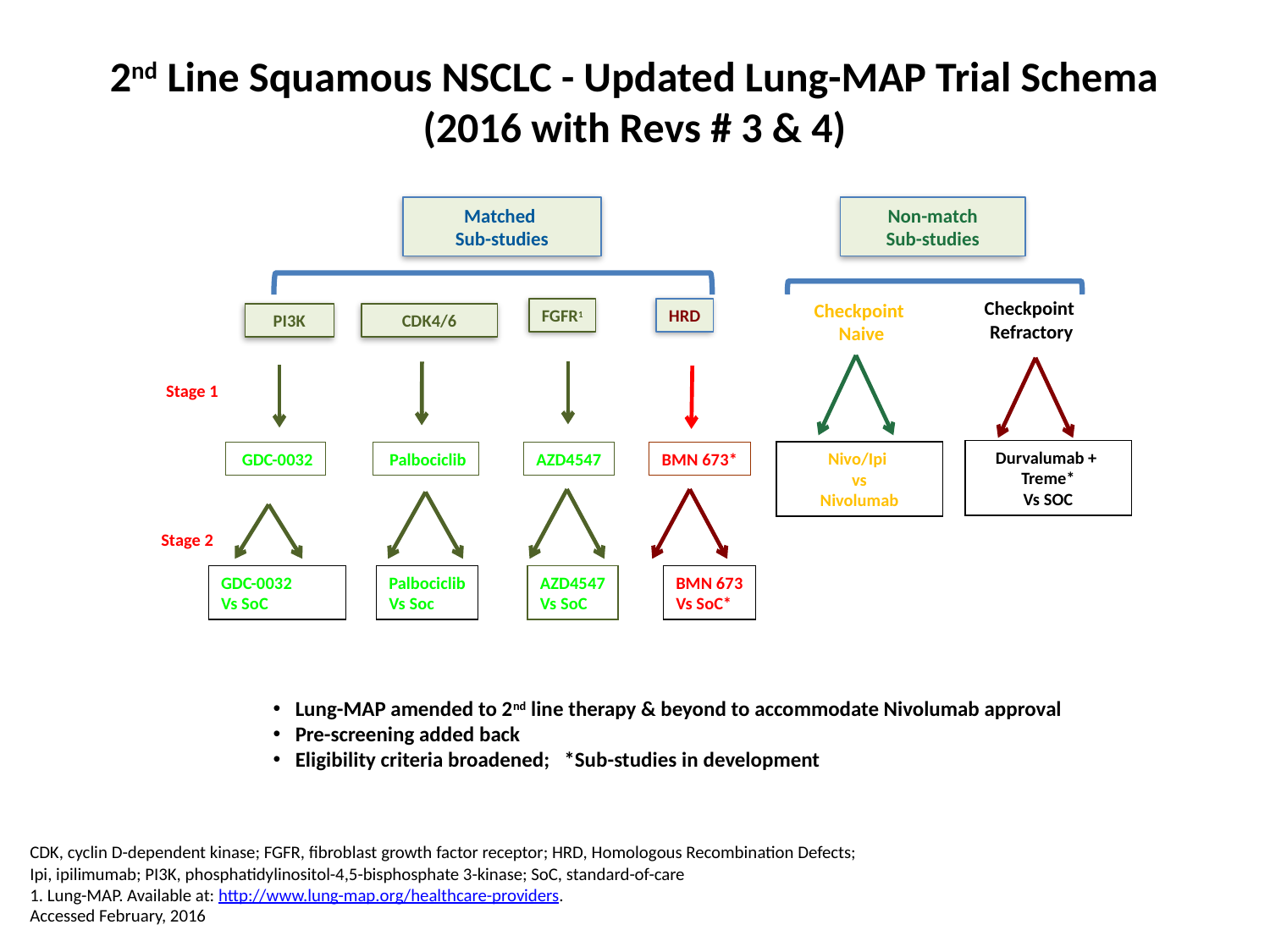

# 2nd Line Squamous NSCLC - Updated Lung-MAP Trial Schema (2016 with Revs # 3 & 4)

Matched
Sub-studies
Non-match
Sub-studies
Checkpoint
Refractory
Checkpoint
Naive
PI3K
CDK4/6
FGFR1
HRD
Stage 1
Durvalumab +  Treme*
Vs SOC
Nivo/Ipi
vs
Nivolumab
 GDC-0032
 Palbociclib
AZD4547
BMN 673*
Stage 2
GDC-0032
Vs SoC
Palbociclib
Vs Soc
AZD4547
Vs SoC
BMN 673
Vs SoC*
Lung-MAP amended to 2nd line therapy & beyond to accommodate Nivolumab approval
Pre-screening added back
Eligibility criteria broadened;   *Sub-studies in development
CDK, cyclin D-dependent kinase; FGFR, fibroblast growth factor receptor; HRD, Homologous Recombination Defects;
Ipi, ipilimumab; PI3K, phosphatidylinositol-4,5-bisphosphate 3-kinase; SoC, standard-of-care
1. Lung-MAP. Available at: http://www.lung-map.org/healthcare-providers.
Accessed February, 2016